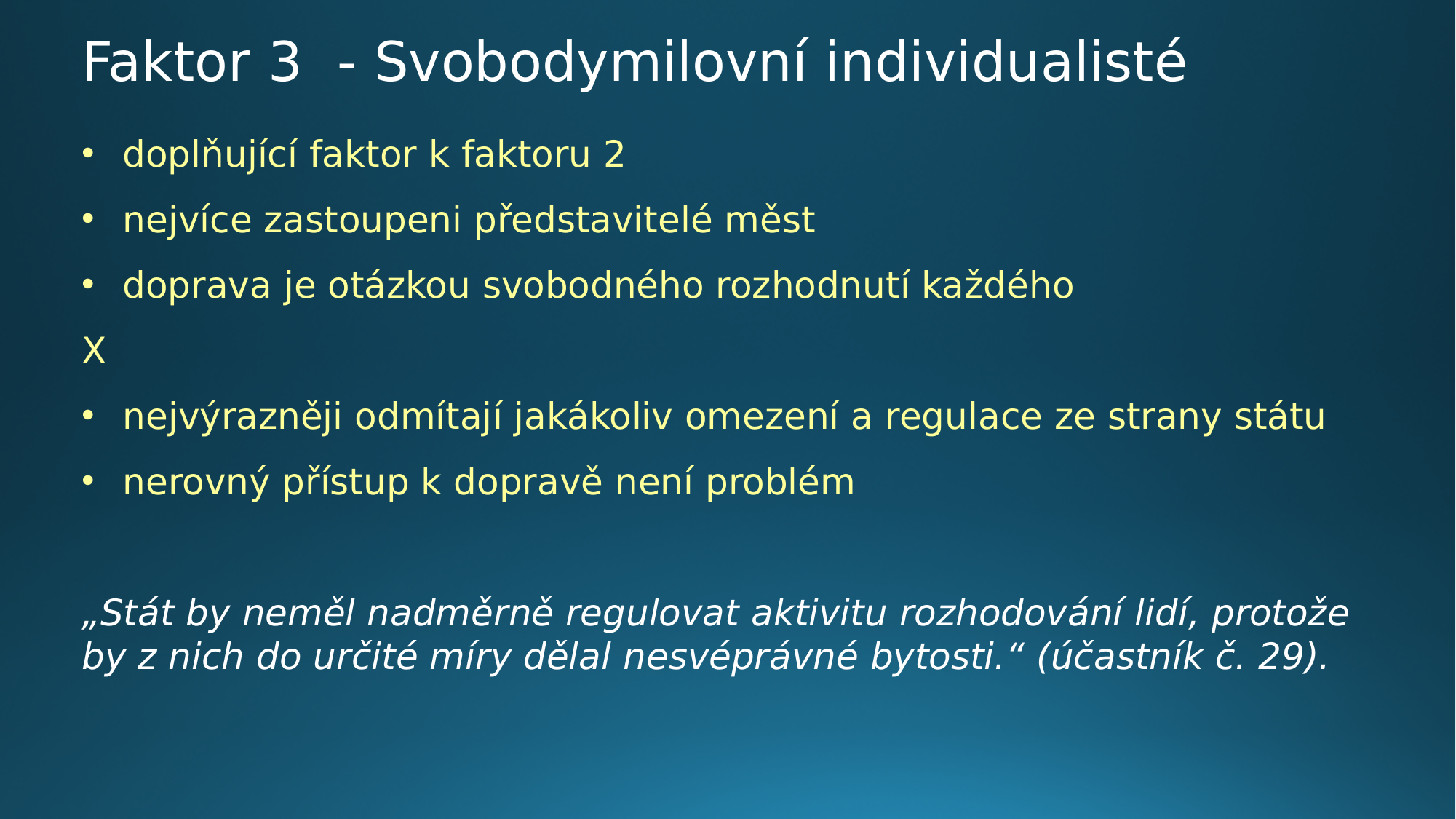

# Faktor 3  - Svobodymilovní individualisté
doplňující faktor k faktoru 2
nejvíce zastoupeni představitelé měst
doprava je otázkou svobodného rozhodnutí každého
X
nejvýrazněji odmítají jakákoliv omezení a regulace ze strany státu
nerovný přístup k dopravě není problém

„Stát by neměl nadměrně regulovat aktivitu rozhodování lidí, protože by z nich do určité míry dělal nesvéprávné bytosti.“ (účastník č. 29).